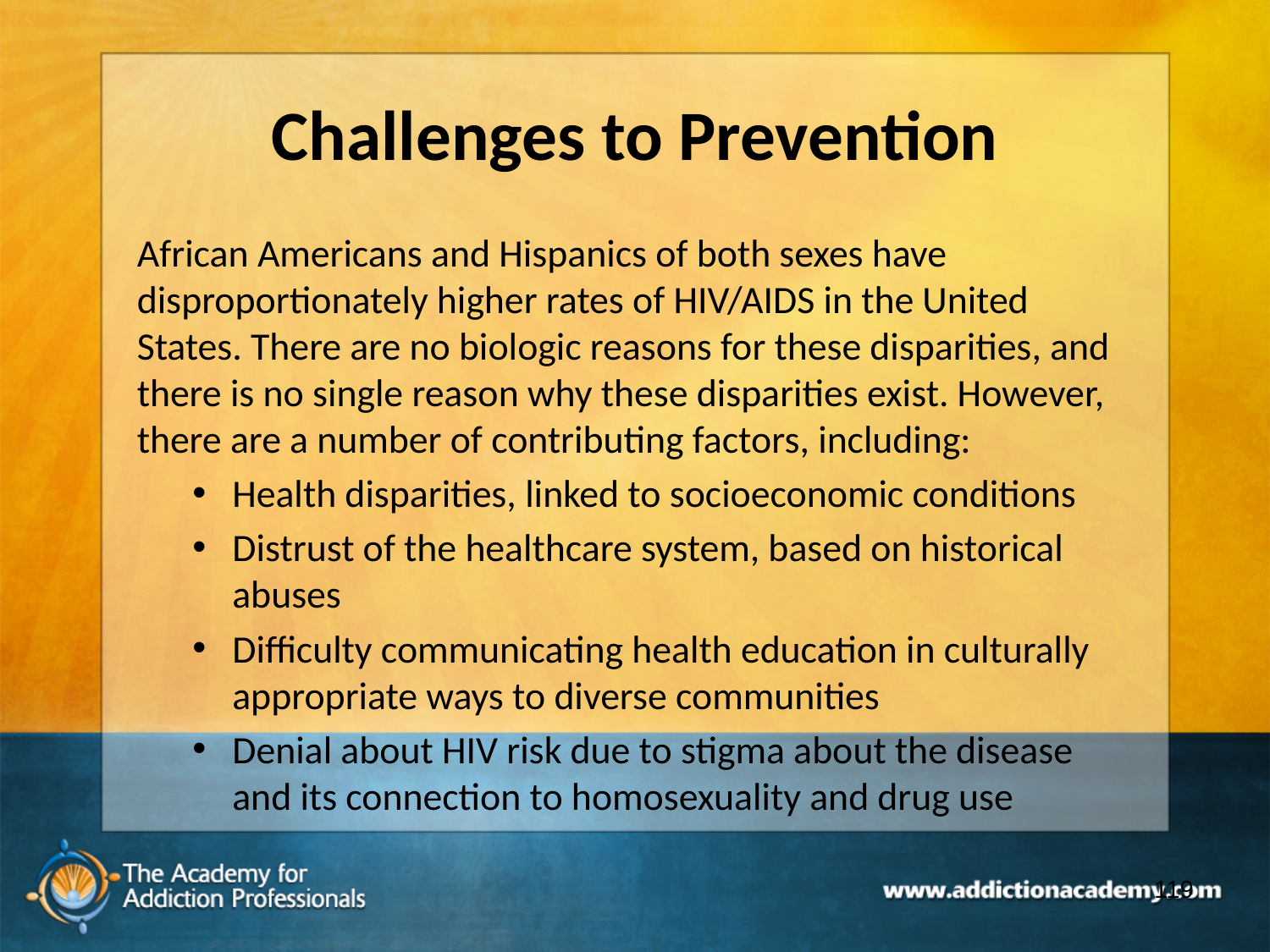

# Challenges to Prevention
African Americans and Hispanics of both sexes have disproportionately higher rates of HIV/AIDS in the United States. There are no biologic reasons for these disparities, and there is no single reason why these disparities exist. However, there are a number of contributing factors, including:
Health disparities, linked to socioeconomic conditions
Distrust of the healthcare system, based on historical abuses
Difficulty communicating health education in culturally appropriate ways to diverse communities
Denial about HIV risk due to stigma about the disease and its connection to homosexuality and drug use
119